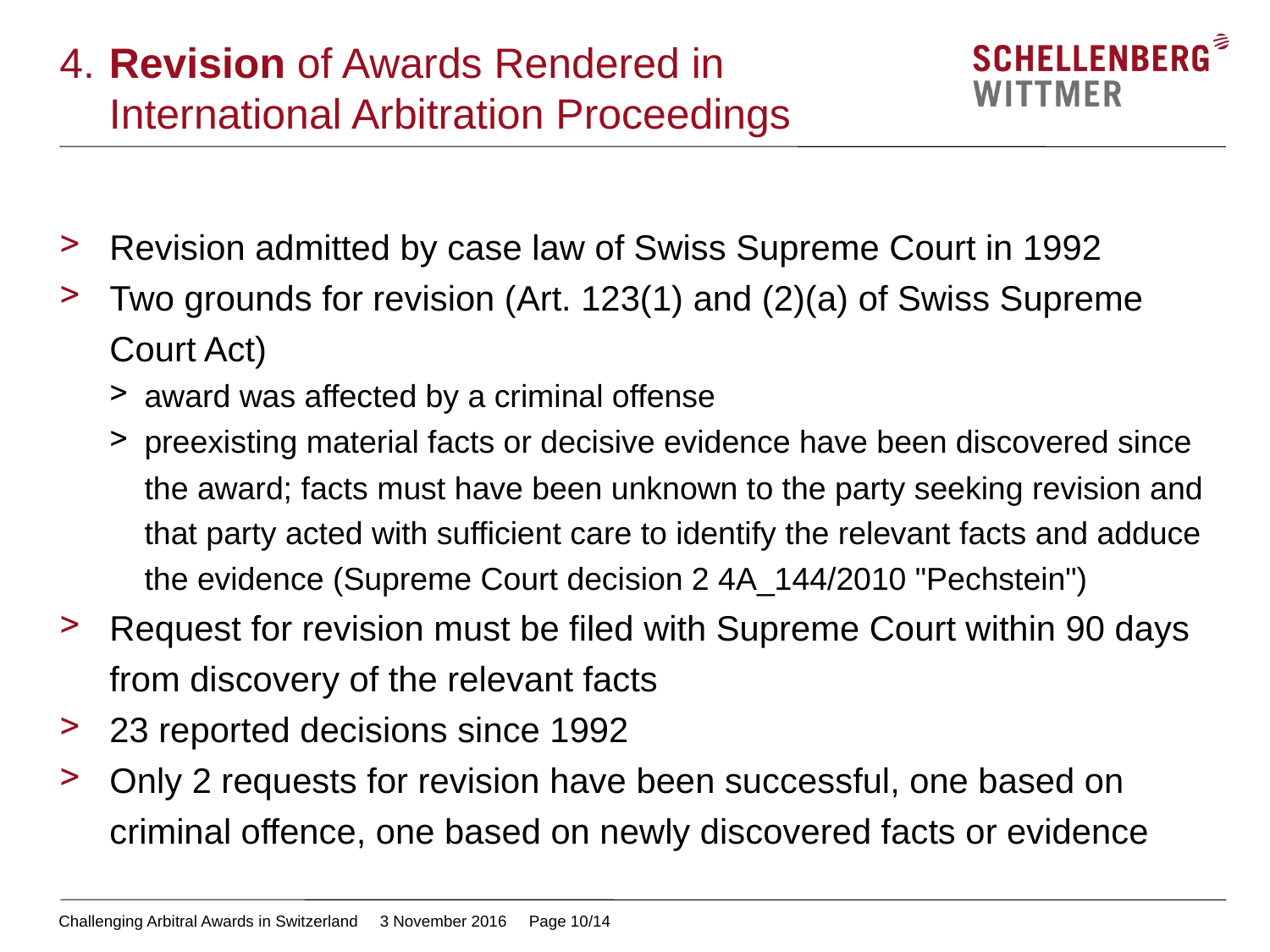

# 4.	Revision of Awards Rendered in International Arbitration Proceedings
Revision admitted by case law of Swiss Supreme Court in 1992
Two grounds for revision (Art. 123(1) and (2)(a) of Swiss Supreme Court Act)
award was affected by a criminal offense
preexisting material facts or decisive evidence have been discovered since the award; facts must have been unknown to the party seeking revision and that party acted with sufficient care to identify the relevant facts and adduce the evidence (Supreme Court decision 2 4A_144/2010 "Pechstein")
Request for revision must be filed with Supreme Court within 90 days from discovery of the relevant facts
23 reported decisions since 1992
Only 2 requests for revision have been successful, one based on criminal offence, one based on newly discovered facts or evidence